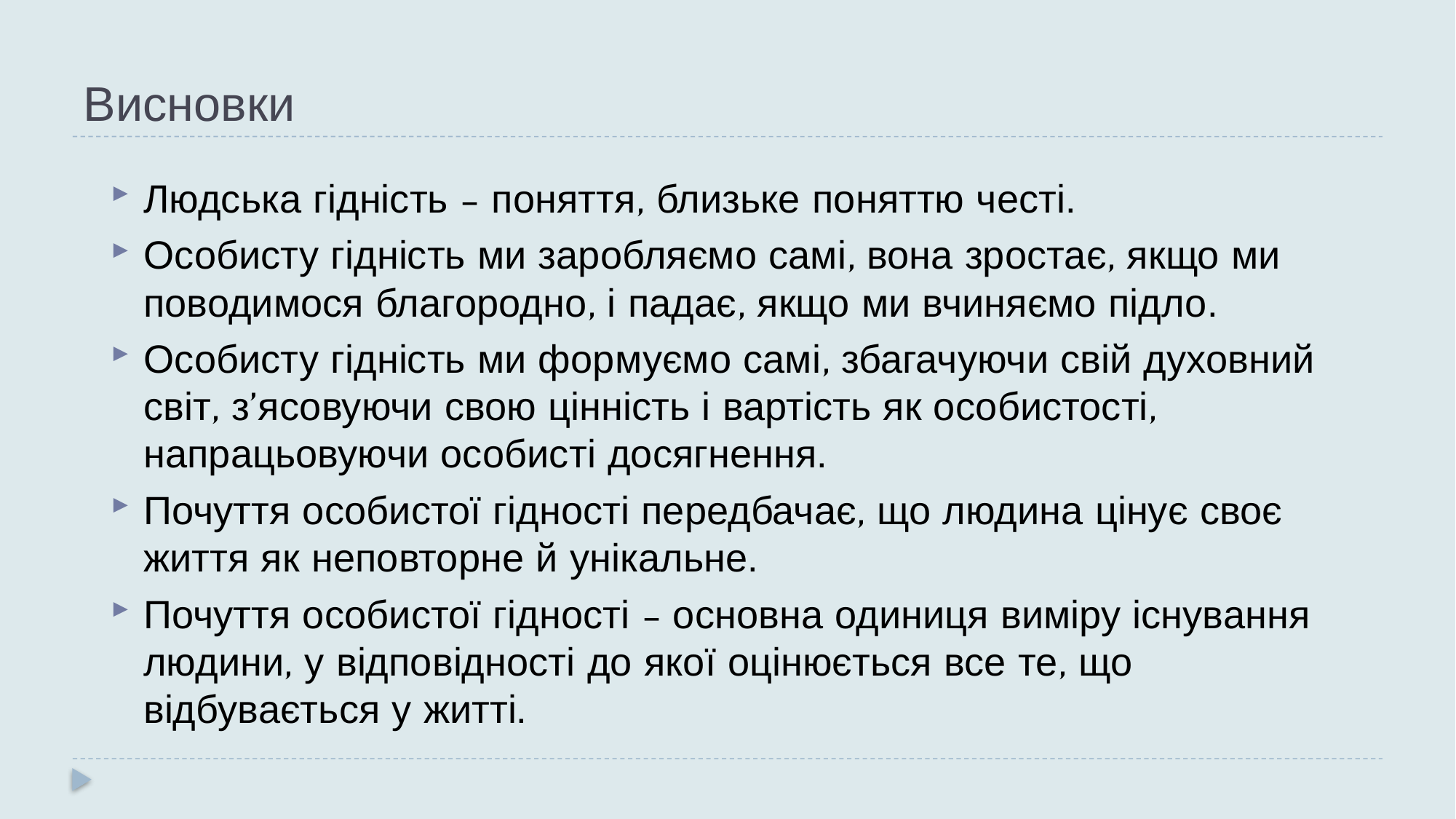

# Висновки
Людська гідність – поняття, близьке поняттю честі.
Особисту гідність ми заробляємо самі, вона зростає, якщо ми поводимося благородно, і падає, якщо ми вчиняємо підло.
Особисту гідність ми формуємо самі, збагачуючи свій духовний світ, з’ясовуючи свою цінність і вартість як особистості, напрацьовуючи особисті досягнення.
Почуття особистої гідності передбачає, що людина цінує своє життя як неповторне й унікальне.
Почуття особистої гідності – основна одиниця виміру існування людини, у відповідності до якої оцінюється все те, що відбувається у житті.